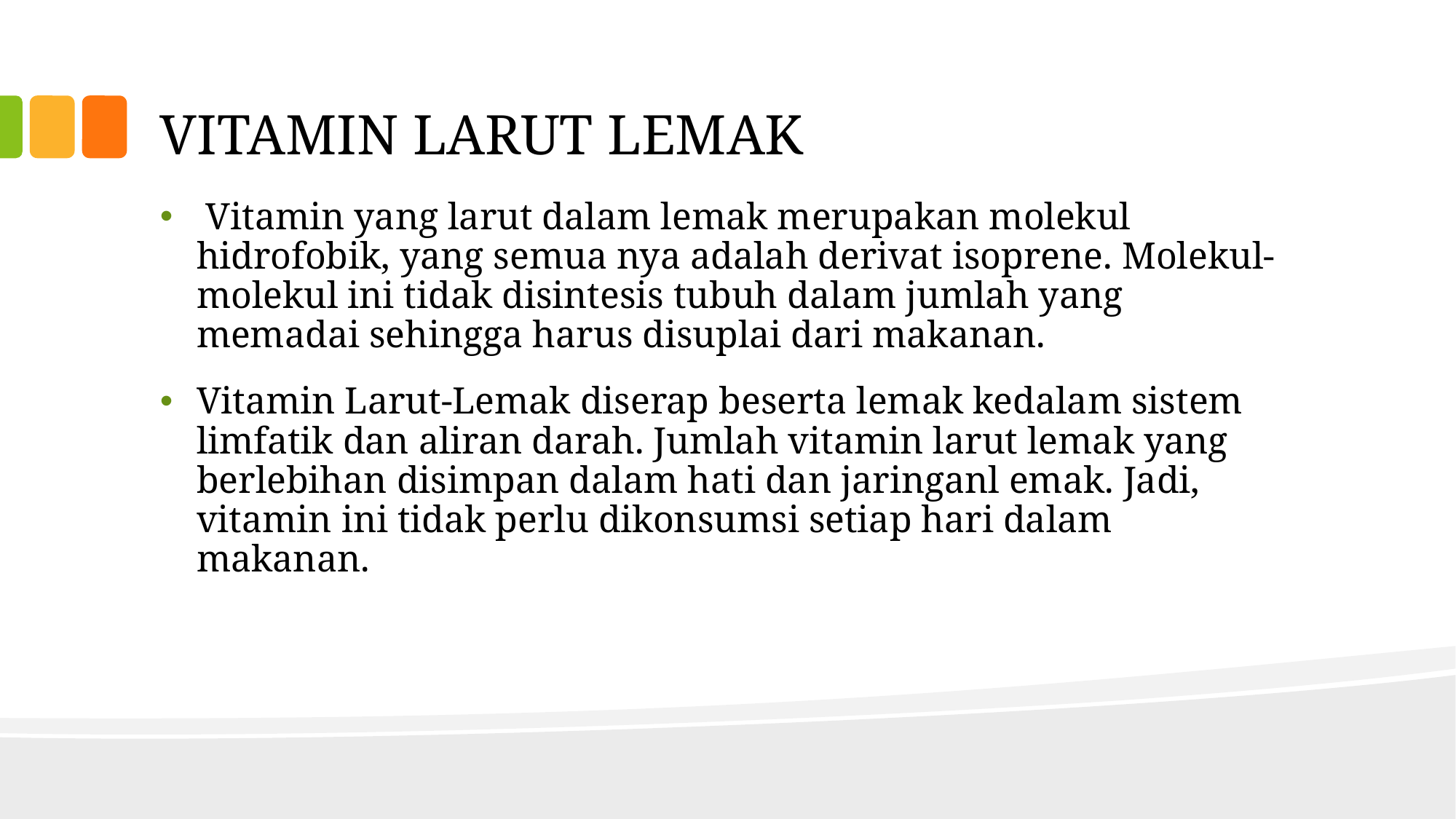

# VITAMIN LARUT LEMAK
 Vitamin yang larut dalam lemak merupakan molekul hidrofobik, yang semua nya adalah derivat isoprene. Molekul-molekul ini tidak disintesis tubuh dalam jumlah yang memadai sehingga harus disuplai dari makanan.
Vitamin Larut-Lemak diserap beserta lemak kedalam sistem limfatik dan aliran darah. Jumlah vitamin larut lemak yang berlebihan disimpan dalam hati dan jaringanl emak. Jadi, vitamin ini tidak perlu dikonsumsi setiap hari dalam makanan.